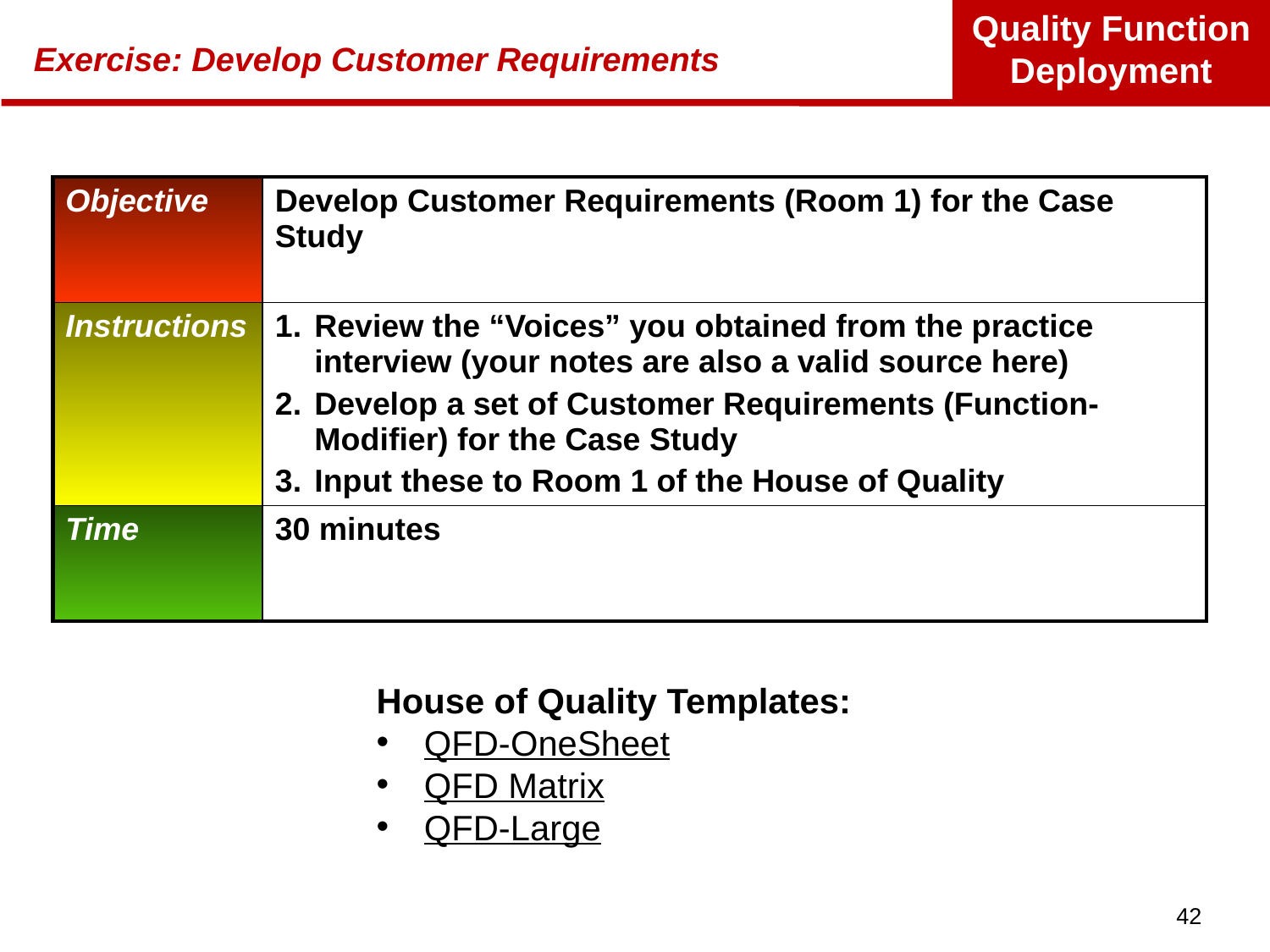

# Exercise: Develop Customer Requirements
| Objective | Develop Customer Requirements (Room 1) for the Case Study |
| --- | --- |
| Instructions | Review the “Voices” you obtained from the practice interview (your notes are also a valid source here) Develop a set of Customer Requirements (Function-Modifier) for the Case Study Input these to Room 1 of the House of Quality |
| Time | 30 minutes |
House of Quality Templates:
QFD-OneSheet
QFD Matrix
QFD-Large